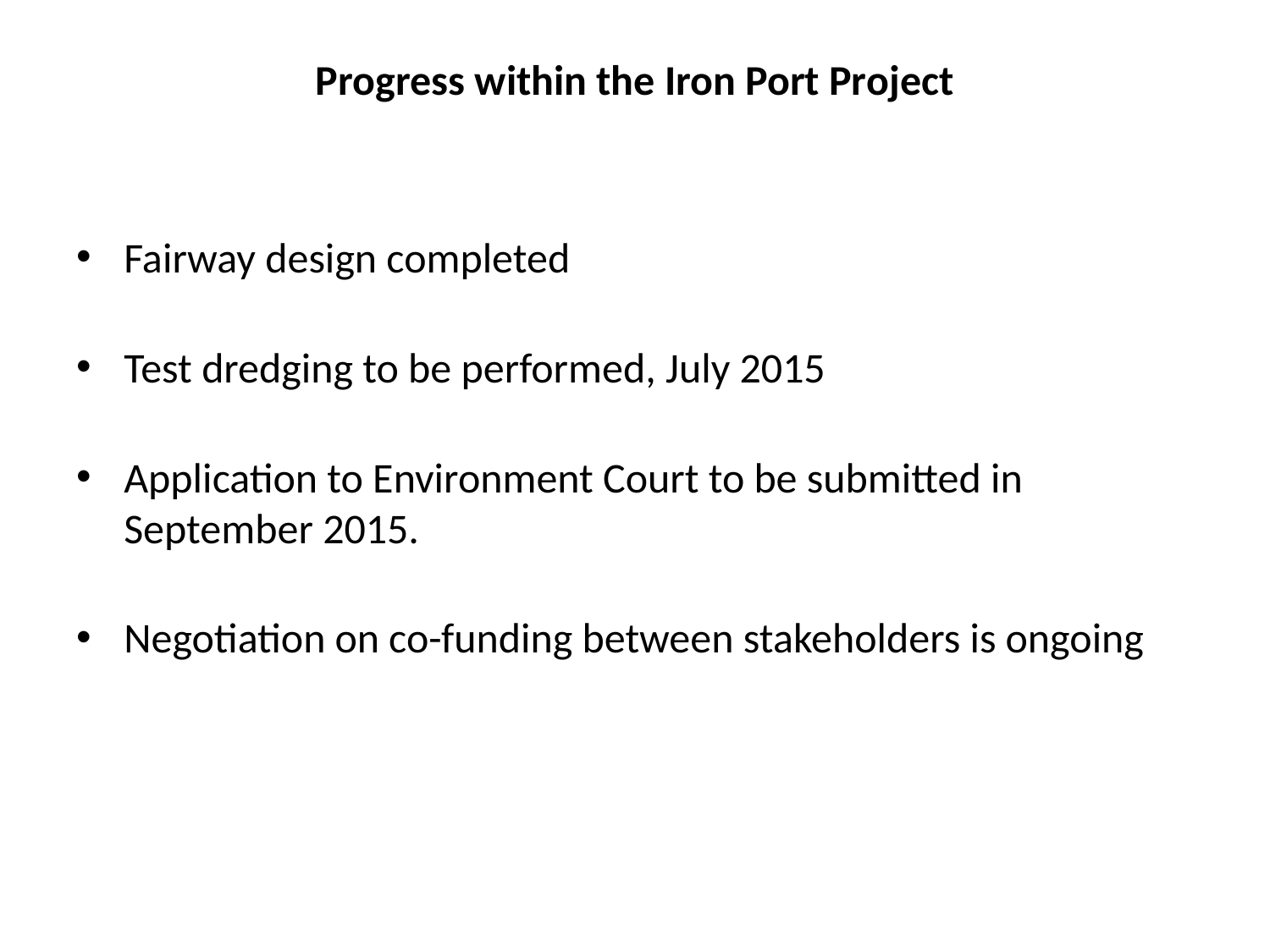

#
Progress within the Iron Port Project

Fairway design completed
Test dredging to be performed, July 2015
Application to Environment Court to be submitted in September 2015.
Negotiation on co-funding between stakeholders is ongoing